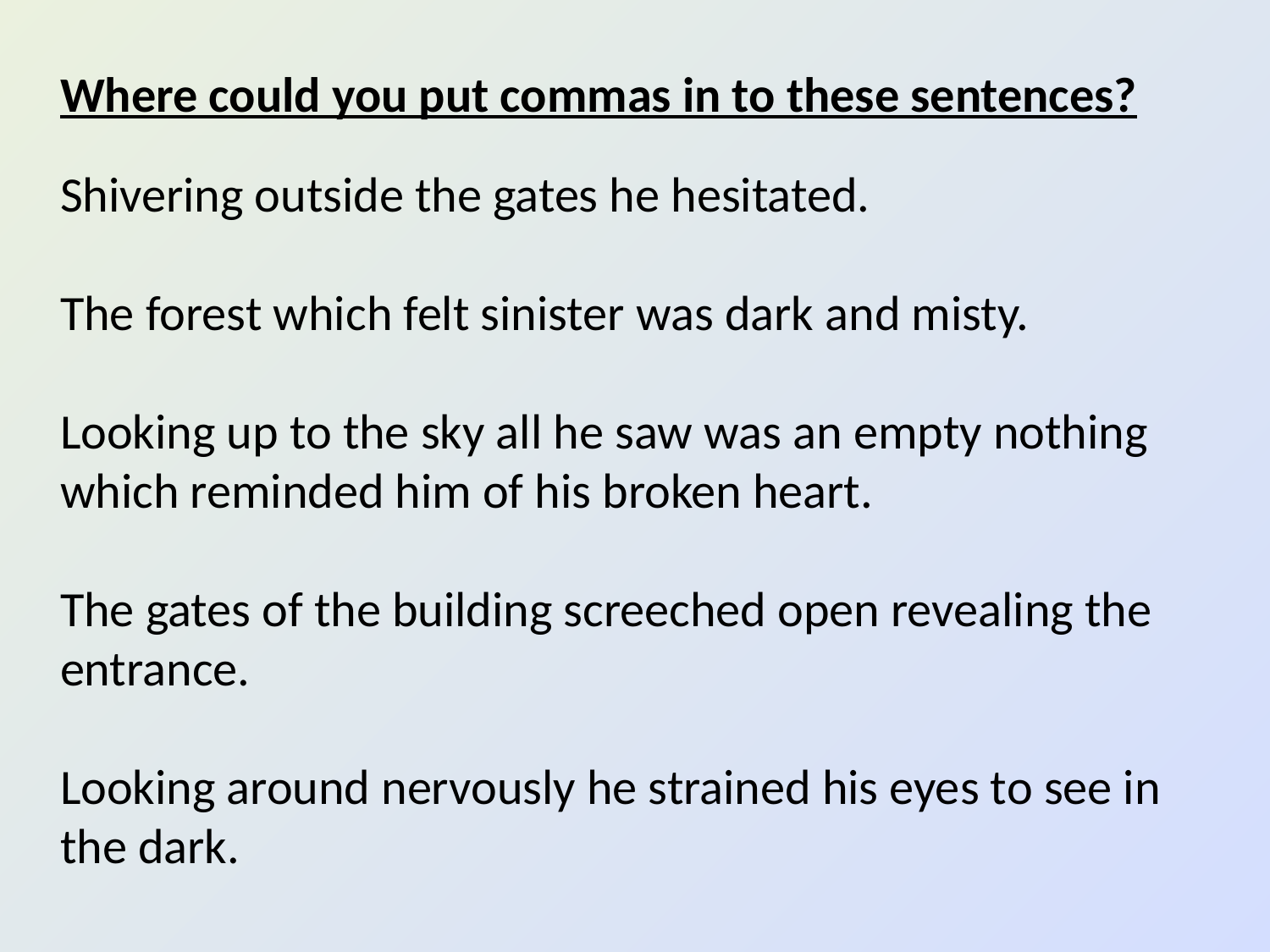

Where could you put commas in to these sentences?
Shivering outside the gates he hesitated.

The forest which felt sinister was dark and misty.

Looking up to the sky all he saw was an empty nothing which reminded him of his broken heart.

The gates of the building screeched open revealing the entrance.

Looking around nervously he strained his eyes to see in the dark.